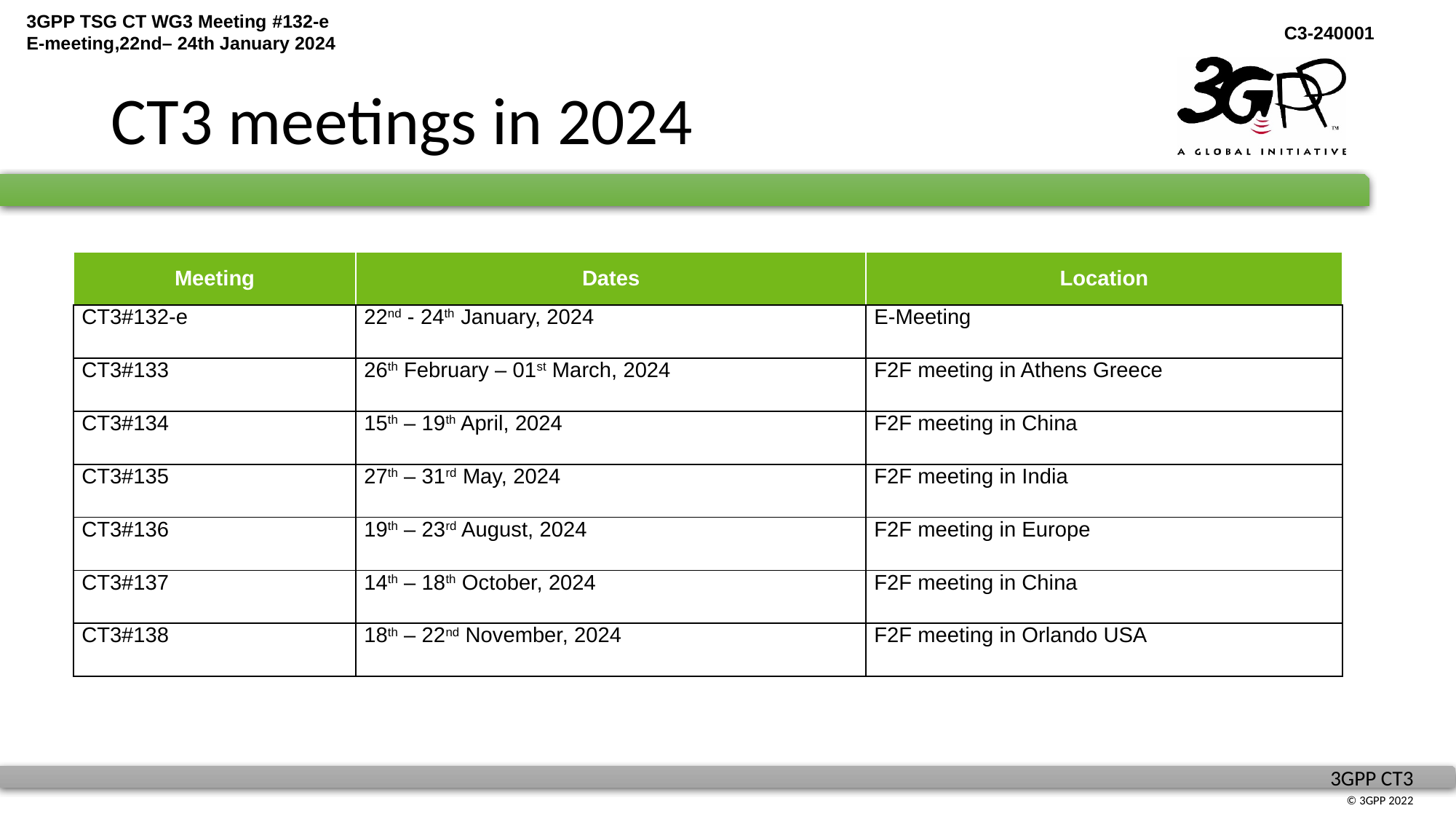

# CT3 meetings in 2024
| Meeting | Dates | Location |
| --- | --- | --- |
| CT3#132-e | 22nd - 24th January, 2024 | E-Meeting |
| CT3#133 | 26th February – 01st March, 2024 | F2F meeting in Athens Greece |
| CT3#134 | 15th – 19th April, 2024 | F2F meeting in China |
| CT3#135 | 27th – 31rd May, 2024 | F2F meeting in India |
| CT3#136 | 19th – 23rd August, 2024 | F2F meeting in Europe |
| CT3#137 | 14th – 18th October, 2024 | F2F meeting in China |
| CT3#138 | 18th – 22nd November, 2024 | F2F meeting in Orlando USA |